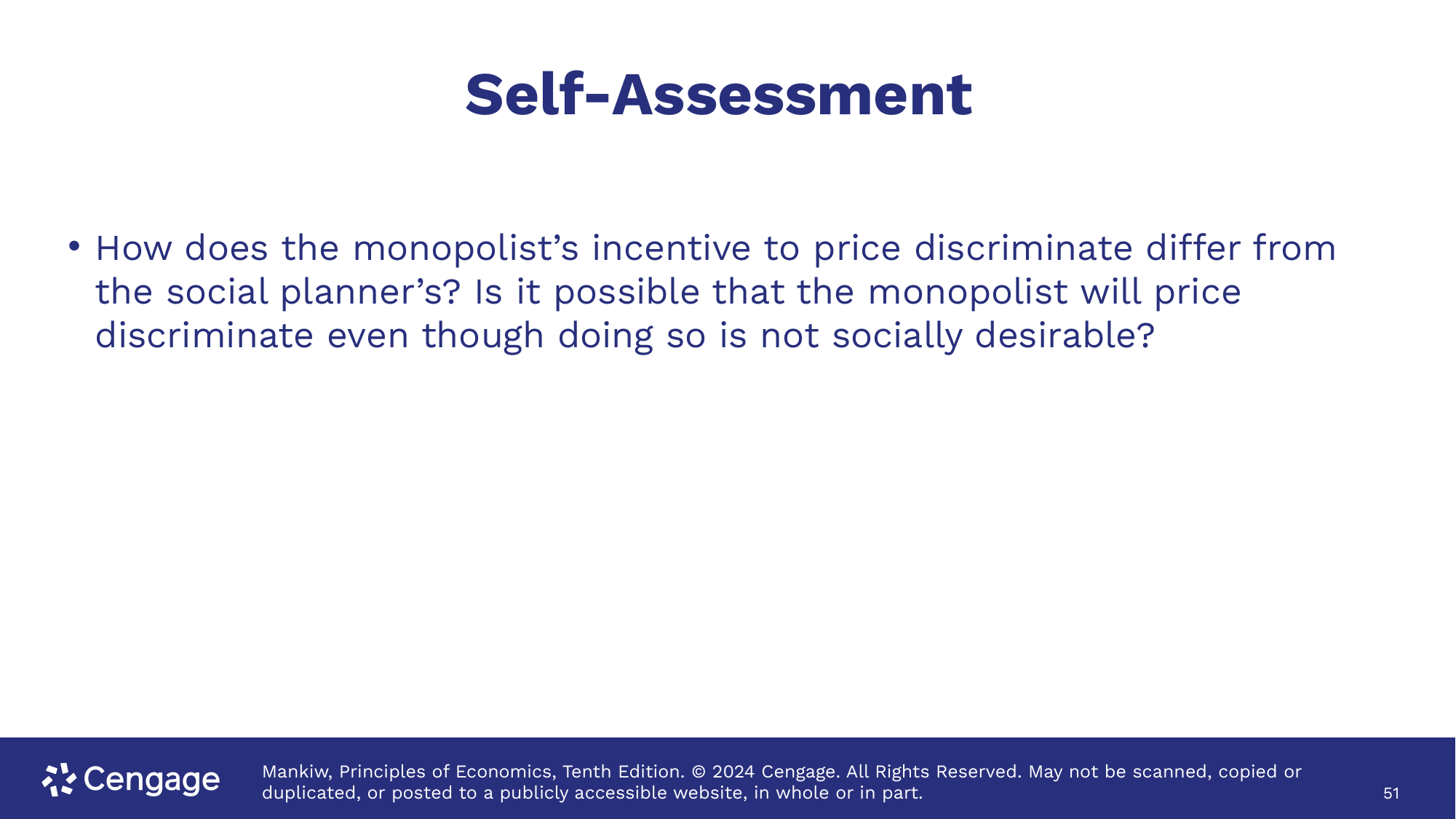

# Self-Assessment
How does the monopolist’s incentive to price discriminate differ from the social planner’s? Is it possible that the monopolist will price discriminate even though doing so is not socially desirable?